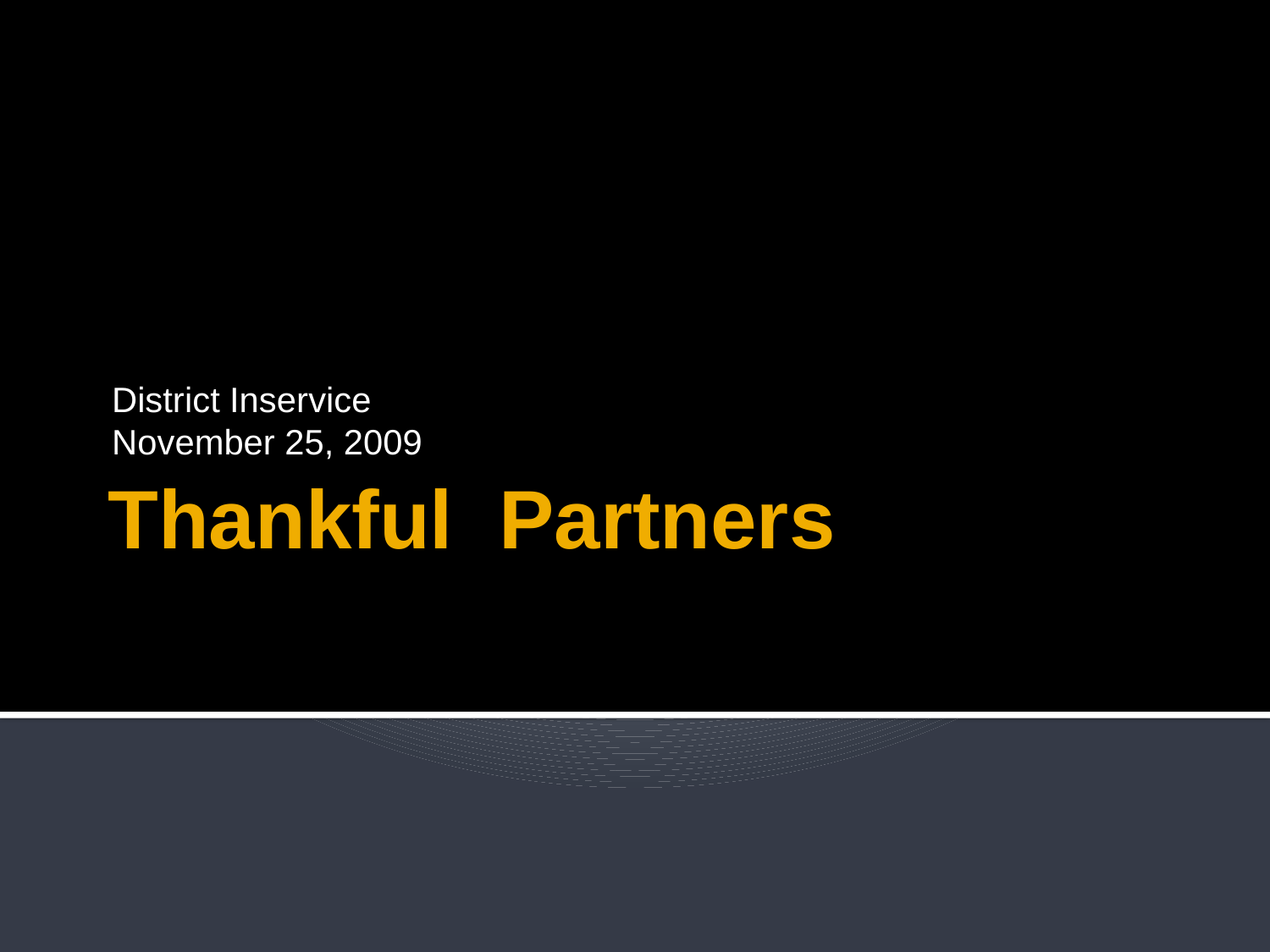

District Inservice
November 25, 2009
# Thankful  Partners